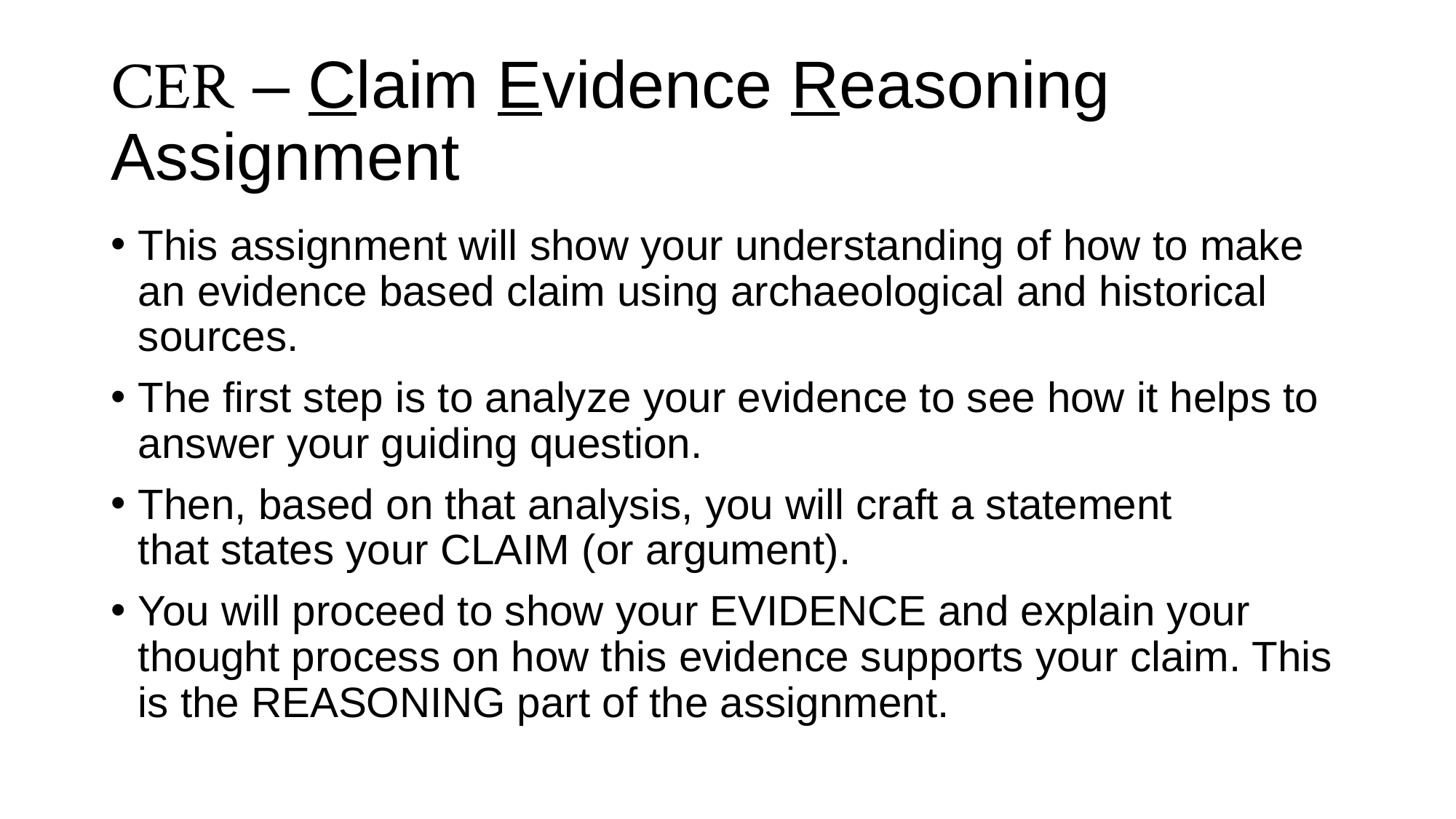

# CER – Claim Evidence Reasoning Assignment
This assignment will show your understanding of how to make an evidence based claim using archaeological and historical sources.
The first step is to analyze your evidence to see how it helps to answer your guiding question.
Then, based on that analysis, you will craft a statement that states your CLAIM (or argument).
You will proceed to show your EVIDENCE and explain your thought process on how this evidence supports your claim. This is the REASONING part of the assignment.